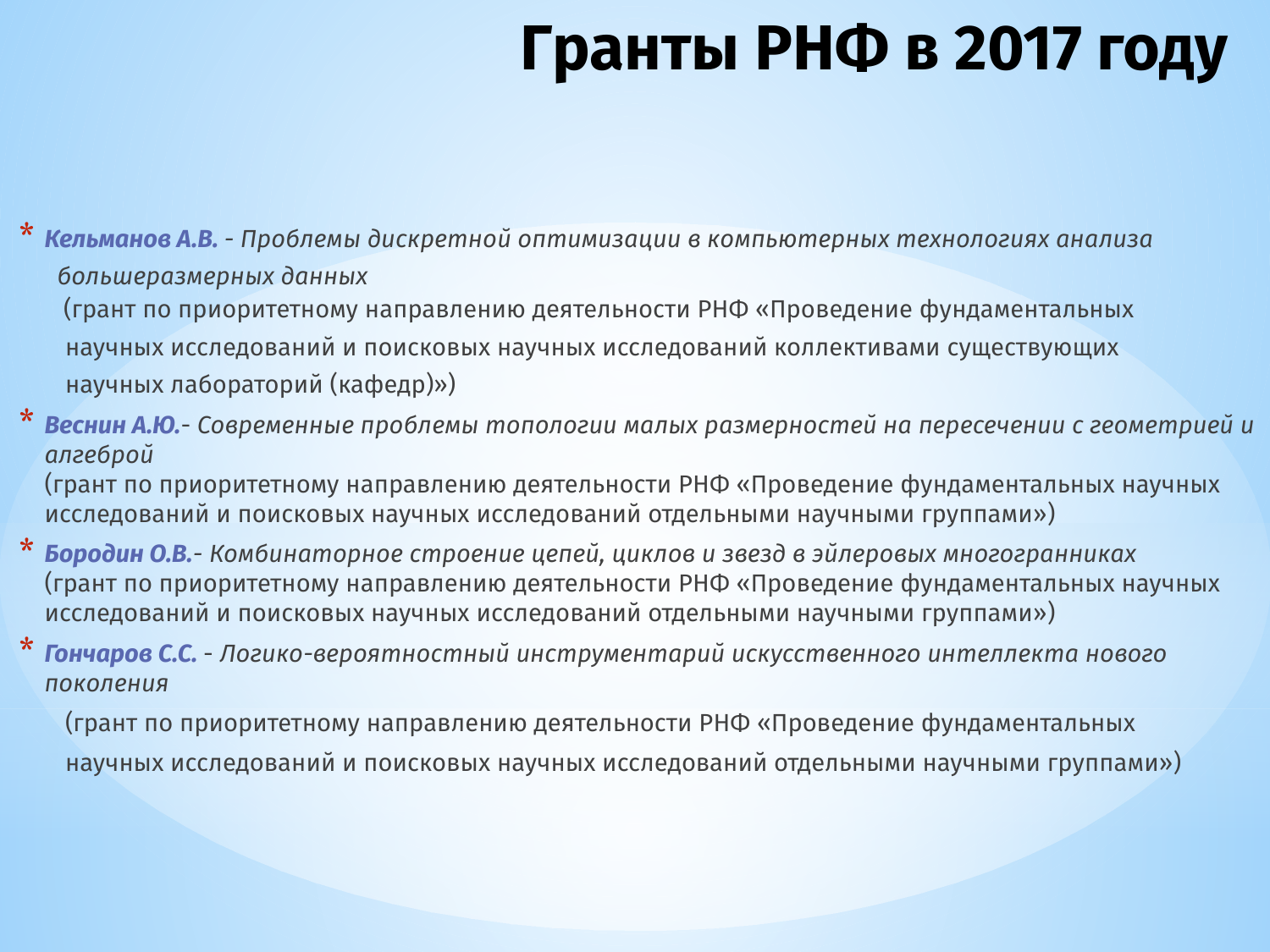

# Гранты РНФ в 2017 году

Кельманов А.В. - Проблемы дискретной оптимизации в компьютерных технологиях анализа
       большеразмерных данных
        (грант по приоритетному направлению деятельности РНФ «Проведение фундаментальных
        научных исследований и поисковых научных исследований коллективами существующих
        научных лабораторий (кафедр)»)
Веснин А.Ю.- Современные проблемы топологии малых размерностей на пересечении с геометрией и алгеброй
(грант по приоритетному направлению деятельности РНФ «Проведение фундаментальных научных исследований и поисковых научных исследований отдельными научными группами»)
Бородин О.В.- Комбинаторное строение цепей, циклов и звезд в эйлеровых многогранниках
(грант по приоритетному направлению деятельности РНФ «Проведение фундаментальных научных исследований и поисковых научных исследований отдельными научными группами»)
Гончаров С.С. - Логико-вероятностный инструментарий искусственного интеллекта нового поколения
        (грант по приоритетному направлению деятельности РНФ «Проведение фундаментальных
        научных исследований и поисковых научных исследований отдельными научными группами»)